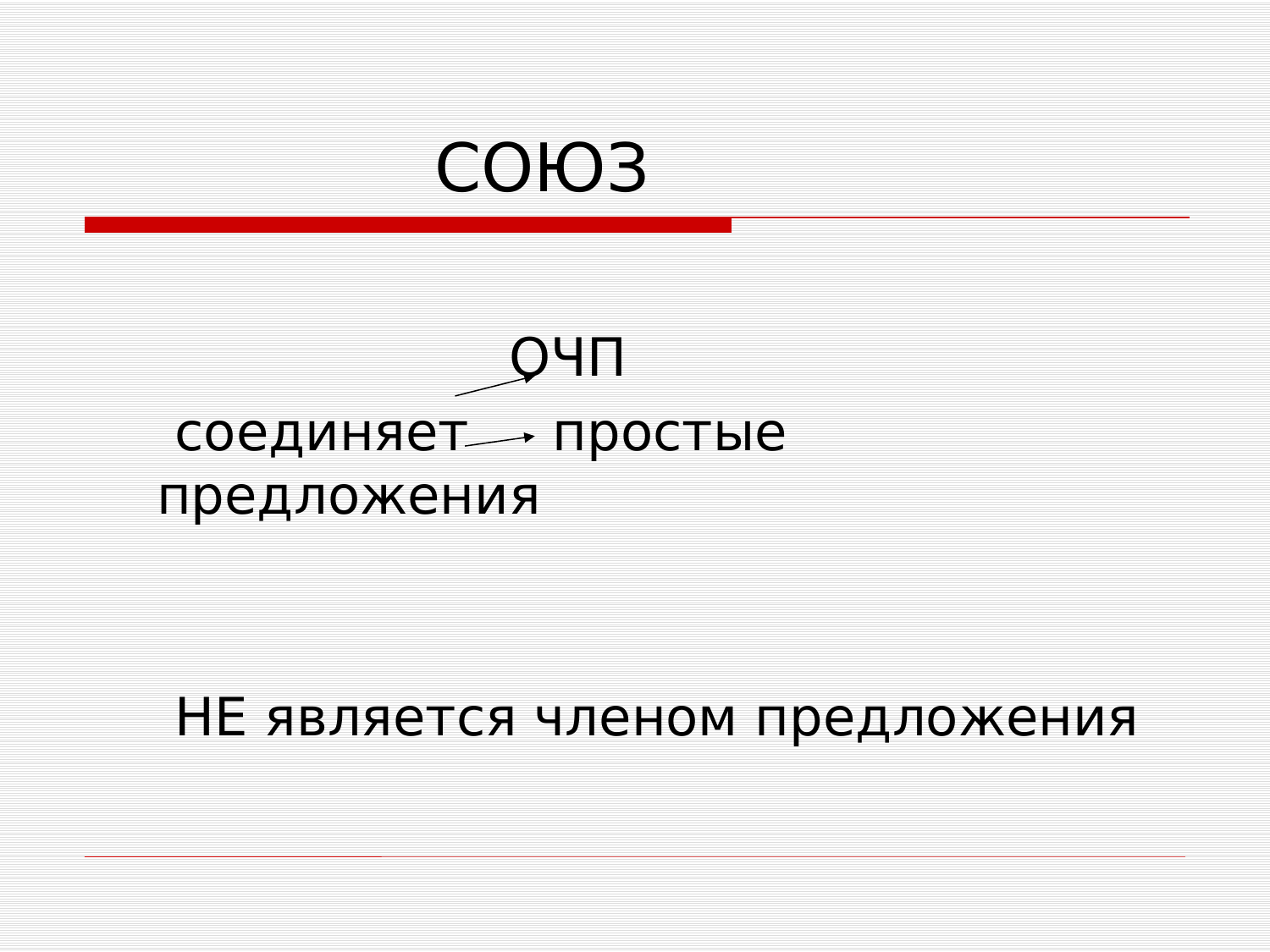

# СОЮЗ

                         ОЧП
     соединяет     простые предложения

     НЕ является членом предложения